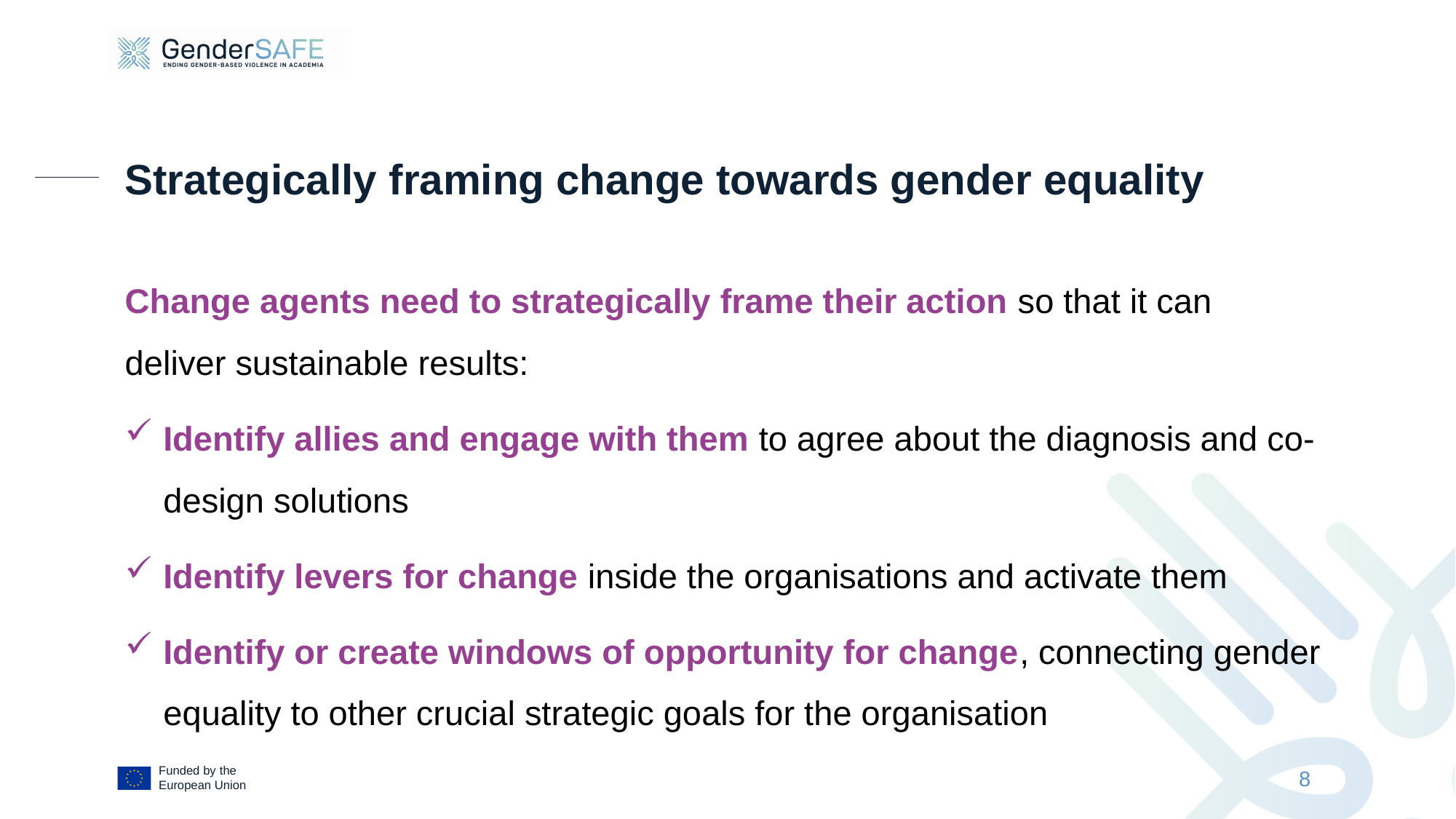

# Strategically framing change towards gender equality
Change agents need to strategically frame their action so that it can deliver sustainable results:
Identify allies and engage with them to agree about the diagnosis and co-design solutions
Identify levers for change inside the organisations and activate them
Identify or create windows of opportunity for change, connecting gender equality to other crucial strategic goals for the organisation
8